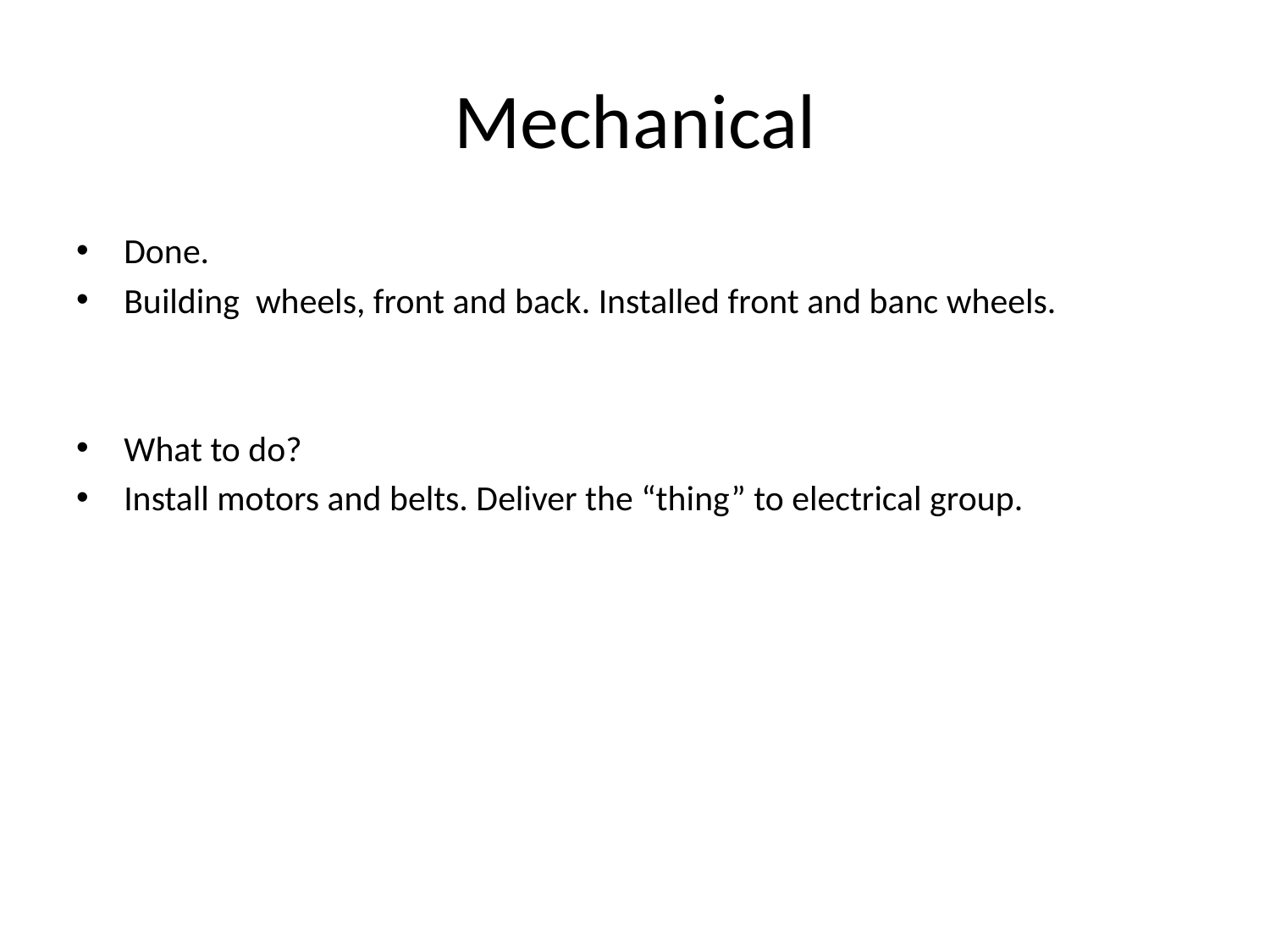

# Mechanical
Done.
Building  wheels, front and back. Installed front and banc wheels.

What to do?
Install motors and belts. Deliver the “thing” to electrical group.